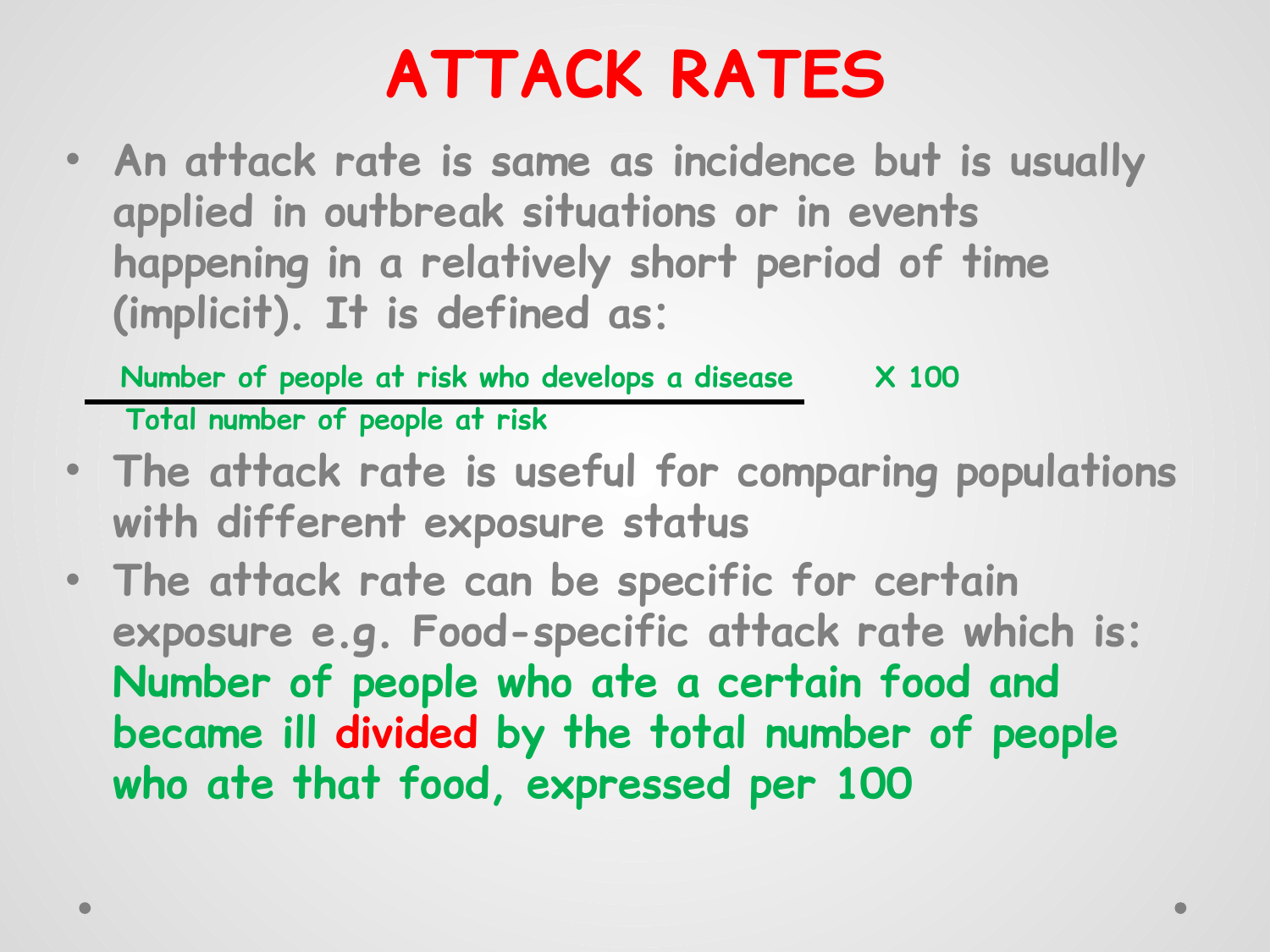

# ATTACK RATES
An attack rate is same as incidence but is usually applied in outbreak situations or in events happening in a relatively short period of time (implicit). It is defined as:
   Number of people at risk who develops a disease	X 100
	 Total number of people at risk
The attack rate is useful for comparing populations with different exposure status
The attack rate can be specific for certain exposure e.g. Food-specific attack rate which is: Number of people who ate a certain food and became ill divided by the total number of people who ate that food, expressed per 100